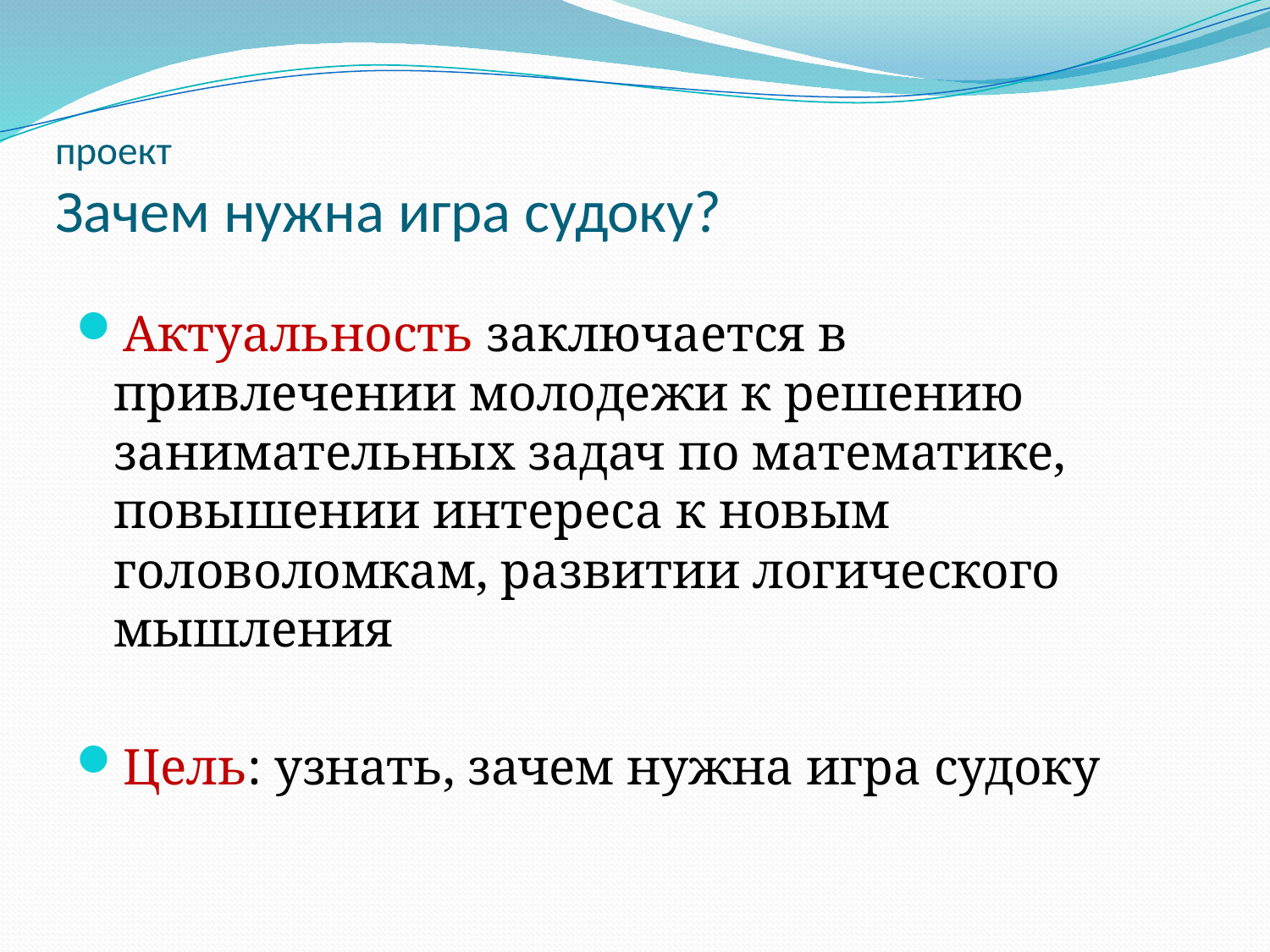

# проект Зачем нужна игра судоку?
Актуальность заключается в привлечении молодежи к решению занимательных задач по математике, повышении интереса к новым головоломкам, развитии логического мышления

Цель: узнать, зачем нужна игра судоку